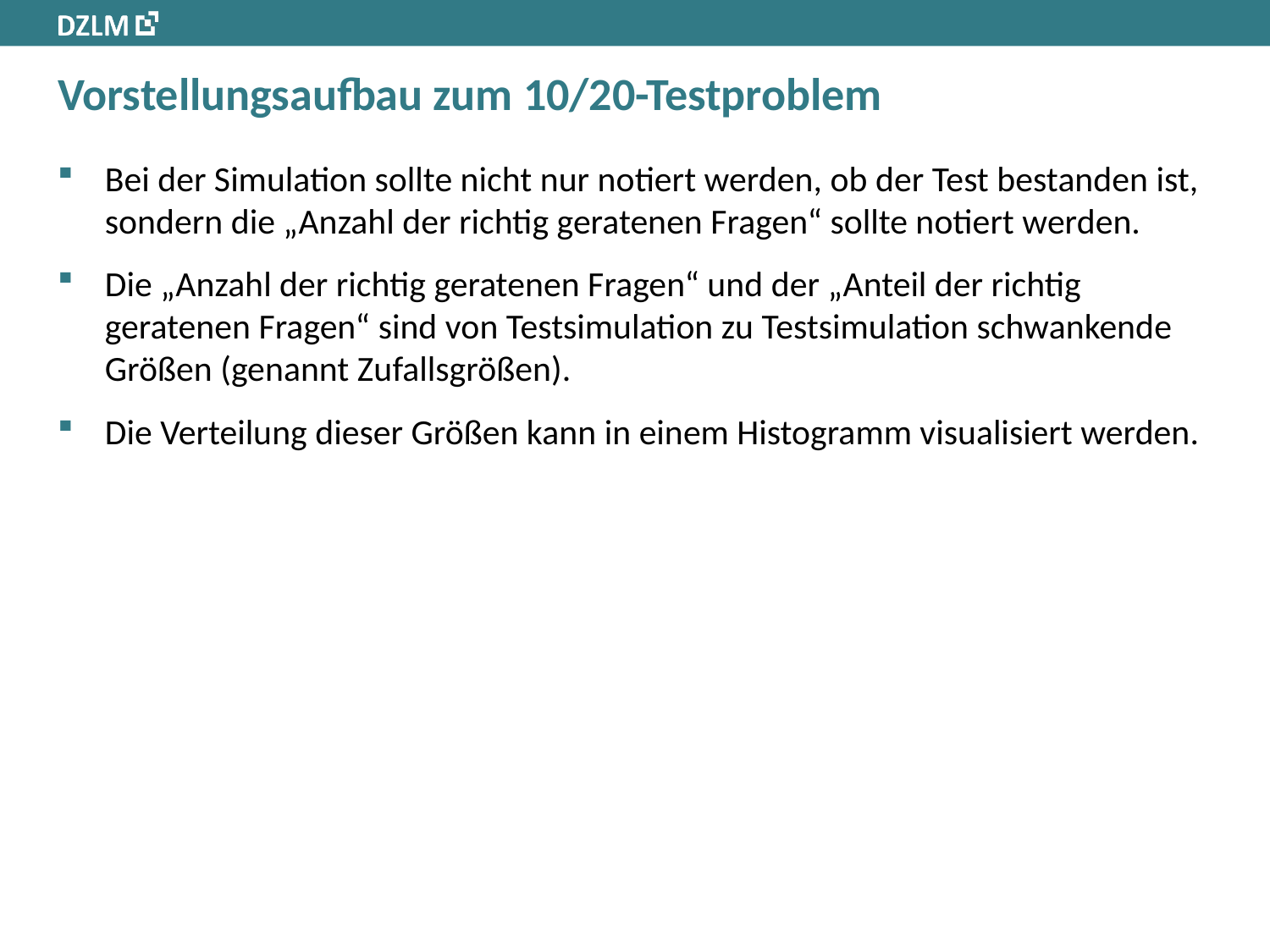

# Vorstellungsaufbau zum 10/20-Testproblem
Bei der Simulation sollte nicht nur notiert werden, ob der Test bestanden ist, sondern die „Anzahl der richtig geratenen Fragen“ sollte notiert werden.
Die „Anzahl der richtig geratenen Fragen“ und der „Anteil der richtig geratenen Fragen“ sind von Testsimulation zu Testsimulation schwankende Größen (genannt Zufallsgrößen).
Die Verteilung dieser Größen kann in einem Histogramm visualisiert werden.